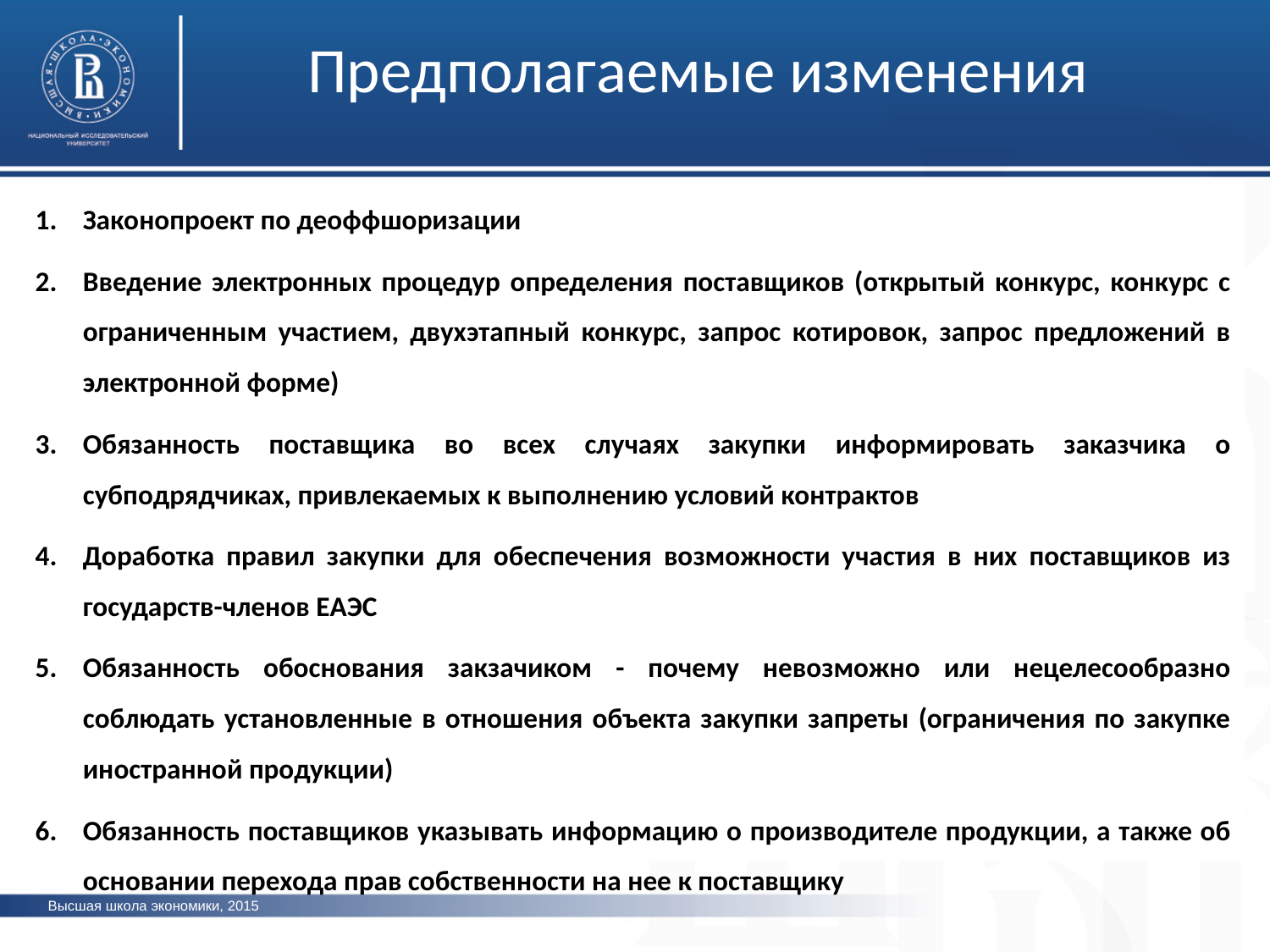

# Предполагаемые изменения
Законопроект по деоффшоризации
Введение электронных процедур определения поставщиков (открытый конкурс, конкурс с ограниченным участием, двухэтапный конкурс, запрос котировок, запрос предложений в электронной форме)
Обязанность поставщика во всех случаях закупки информировать заказчика о субподрядчиках, привлекаемых к выполнению условий контрактов
Доработка правил закупки для обеспечения возможности участия в них поставщиков из государств-членов ЕАЭС
Обязанность обоснования закзачиком - почему невозможно или нецелесообразно соблюдать установленные в отношения объекта закупки запреты (ограничения по закупке иностранной продукции)
Обязанность поставщиков указывать информацию о производителе продукции, а также об основании перехода прав собственности на нее к поставщику

Высшая школа экономики, 2015